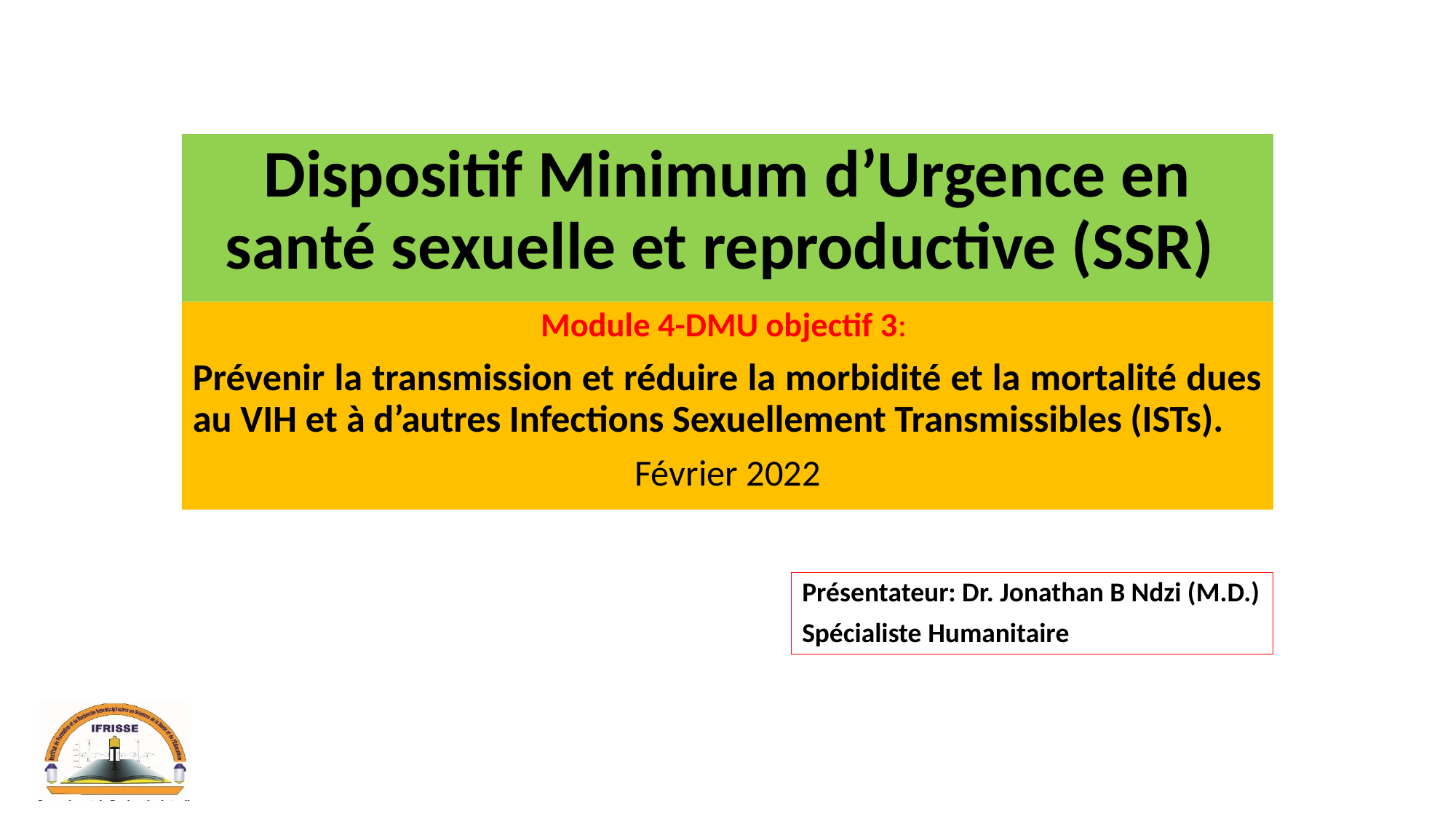

# Dispositif Minimum d’Urgence en santé sexuelle et reproductive (SSR)
Module 4-DMU objectif 3:
Prévenir la transmission et réduire la morbidité et la mortalité dues au VIH et à d’autres Infections Sexuellement Transmissibles (ISTs).
Février 2022

Présentateur: Dr. Jonathan B Ndzi (M.D.)
Spécialiste Humanitaire